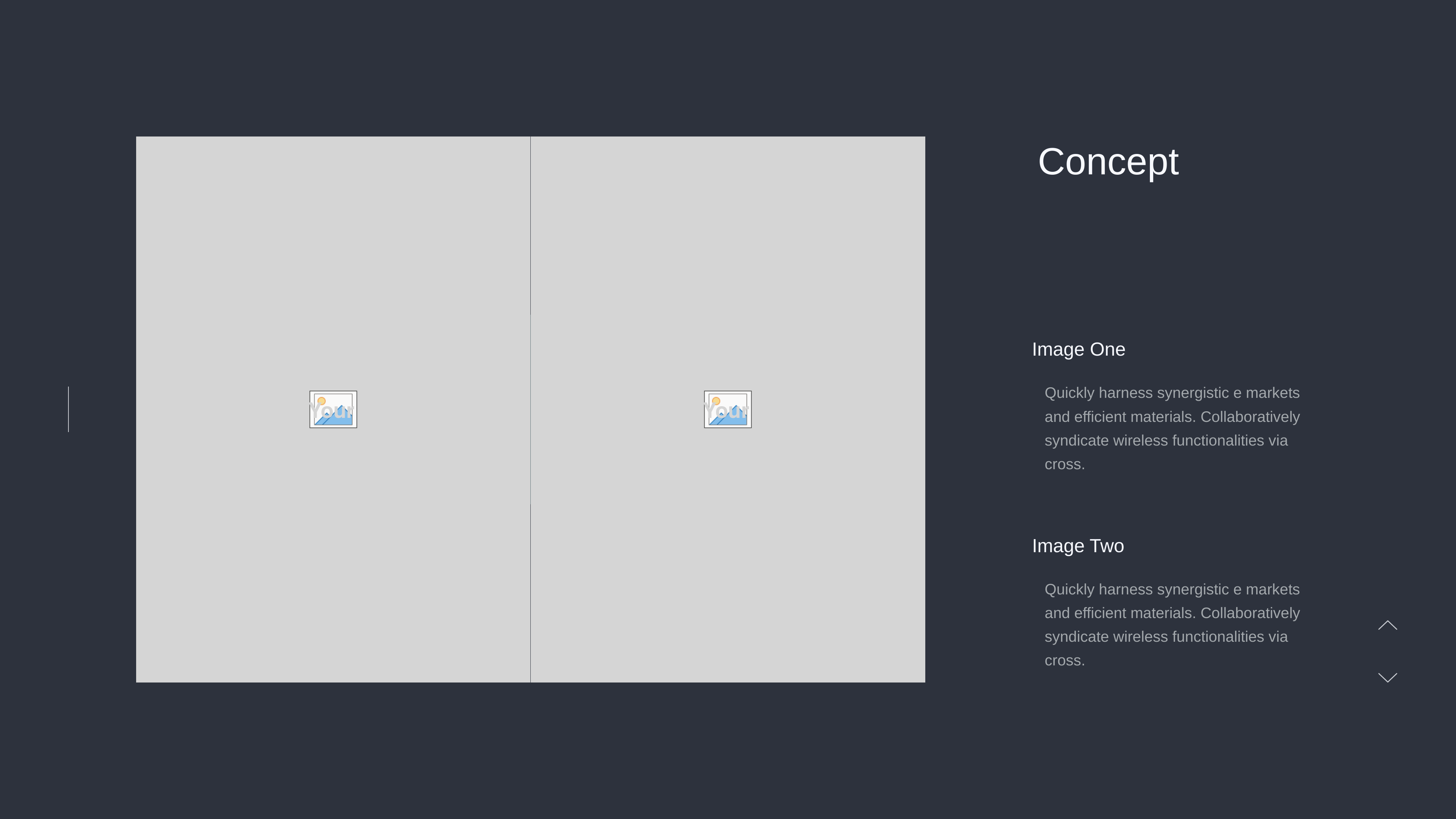

Concept

Image One
Quickly harness synergistic e markets
and efficient materials. Collaboratively
syndicate wireless functionalities via
cross.
Image Two
Quickly harness synergistic e markets
and efficient materials. Collaboratively
syndicate wireless functionalities via
cross.